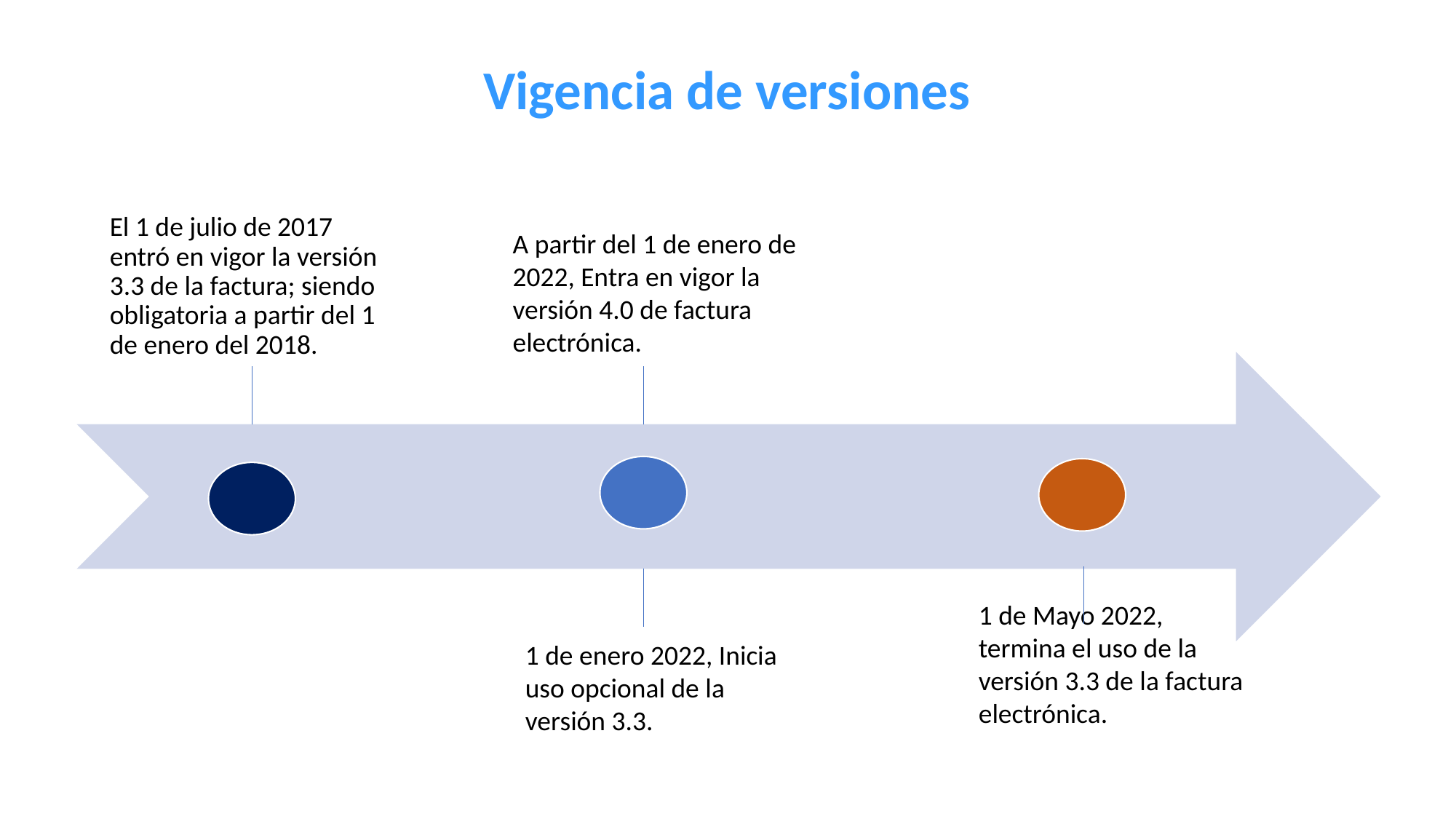

# Vigencia de versiones

El 1 de julio de 2017 entró en vigor la versión 3.3 de la factura; siendo obligatoria a partir del 1 de enero del 2018.

A partir del 1 de enero de 2022, Entra en vigor la versión 4.0 de factura electrónica.

1 de Mayo 2022, termina el uso de la versión 3.3 de la factura electrónica.
1 de enero 2022, Inicia uso opcional de la versión 3.3.